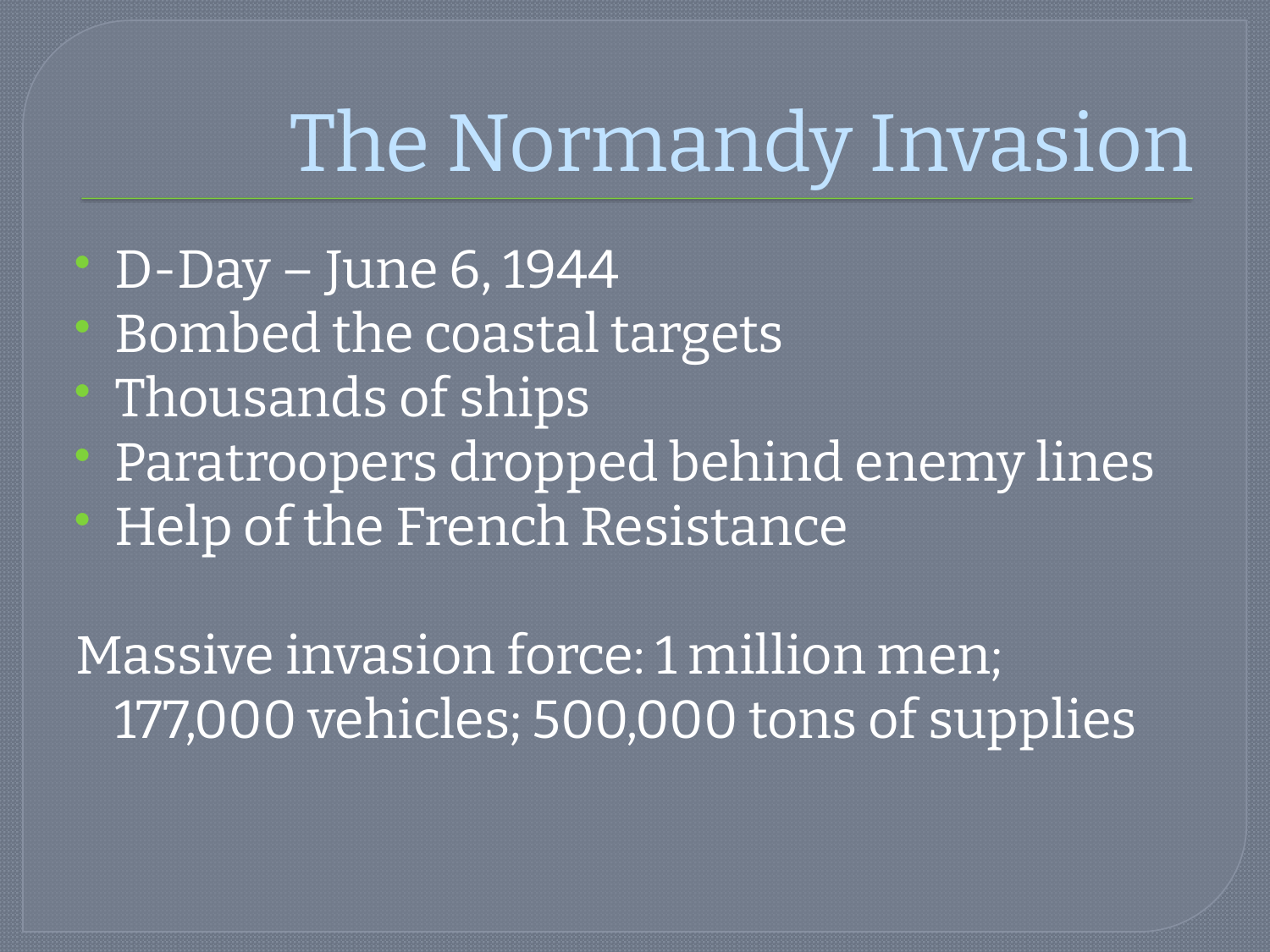

# The Normandy Invasion
D-Day – June 6, 1944
Bombed the coastal targets
Thousands of ships
Paratroopers dropped behind enemy lines
Help of the French Resistance

Massive invasion force: 1 million men; 177,000 vehicles; 500,000 tons of supplies